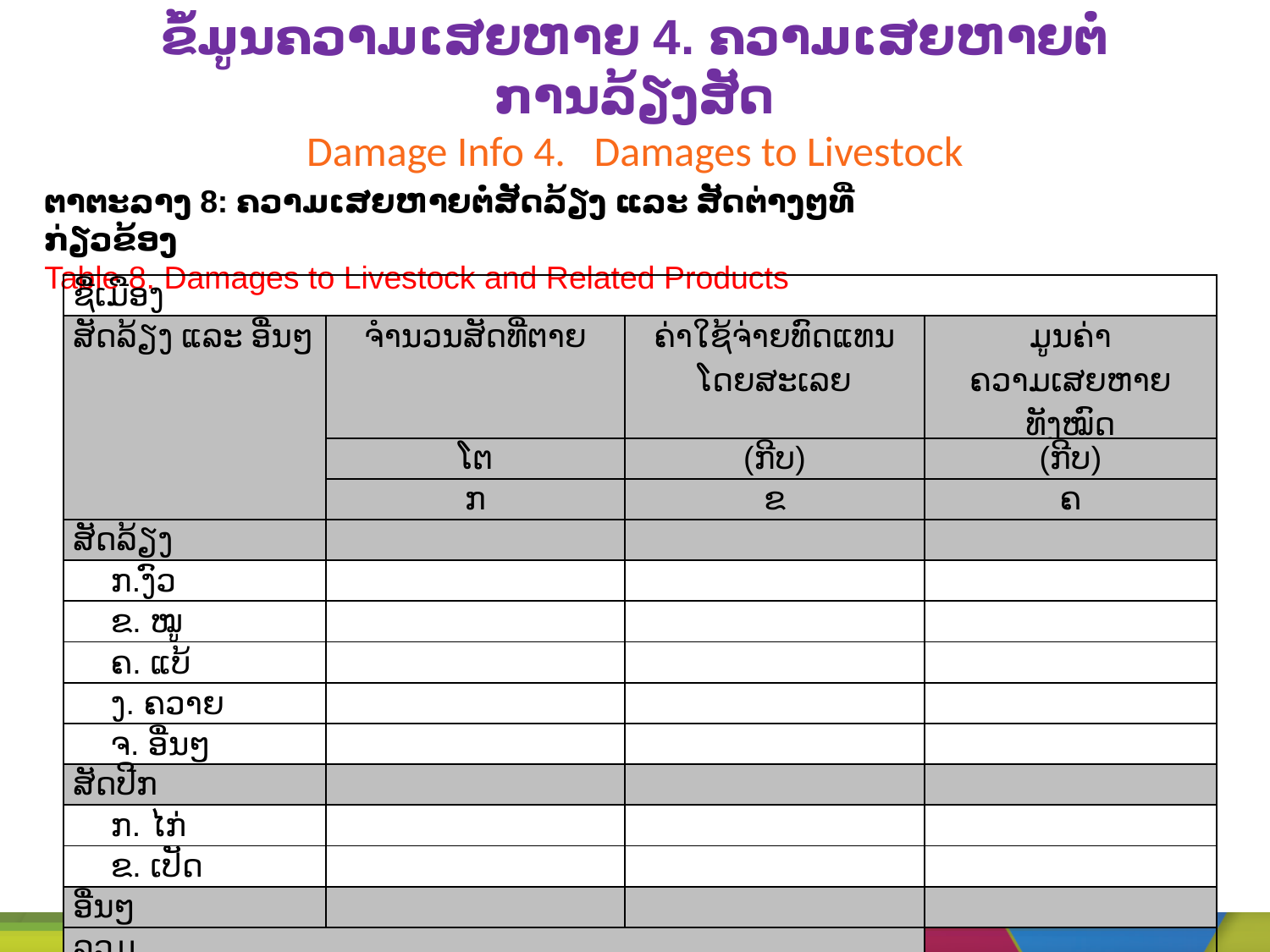

# ຂໍ້ມູນຄວາມເສຍຫາຍ 4. ຄວາມເສຍຫາຍຕໍ່ການລ້ຽງສັດ Damage Info 4.   Damages to Livestock
ຕາຕະລາງ 8: ຄວາມເສຍຫາຍຕໍ່ສັດລ້ຽງ ແລະ ສັດຕ່າງໆທີ່ກ່ຽວຂ້ອງ
Table 8. Damages to Livestock and Related Products
| ຊື່ເມືອງ |  |  |  |
| --- | --- | --- | --- |
| ສັດລ້ຽງ ແລະ ອື່ນໆ | ຈຳນວນສັດທີ່ຕາຍ | ຄ່າໃຊ້ຈ່າຍທົດແທນໂດຍສະເລຍ | ມູນຄ່າຄວາມເສຍຫາຍທັງໝົດ |
|  | ໂຕ | (ກີບ) | (ກີບ) |
|  | ກ | ຂ | ຄ |
| ສັດລ້ຽງ |  |  |  |
| ກ.ງົວ |  |  |  |
| ຂ. ໝູ |  |  |  |
| ຄ. ແບ້ |  |  |  |
| ງ. ຄວາຍ |  |  |  |
| ຈ. ອື່ນໆ |  |  |  |
| ສັດປີກ |  |  |  |
| ກ. ໄກ່ |  |  |  |
| ຂ. ເປັດ |  |  |  |
| ອື່ນໆ |  |  |  |
| ລວມ |  |  |  |